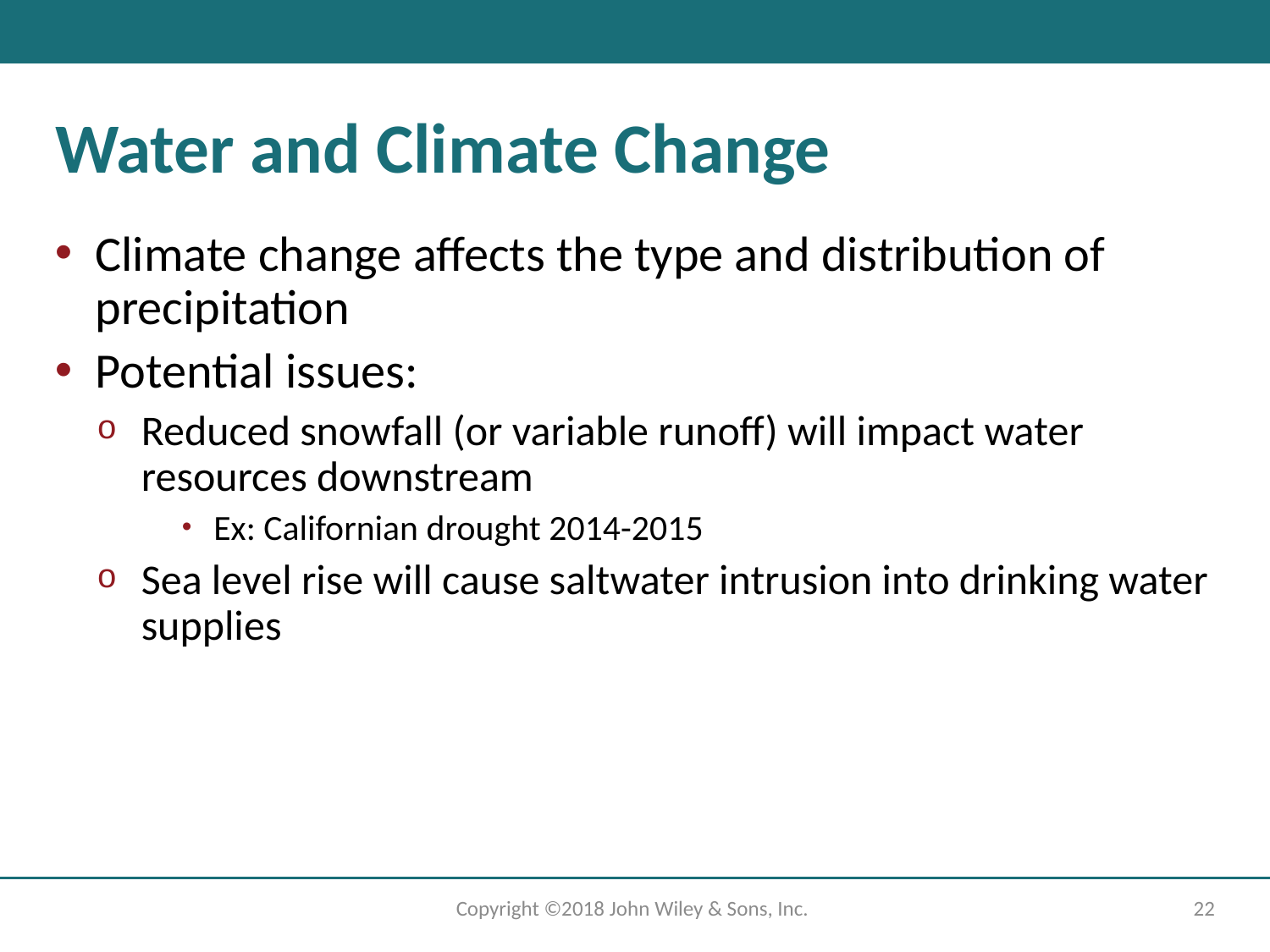

# Water and Climate Change
Climate change affects the type and distribution of precipitation
Potential issues:
Reduced snowfall (or variable runoff) will impact water resources downstream
Ex: Californian drought 2014-2015
Sea level rise will cause saltwater intrusion into drinking water supplies
Copyright ©2018 John Wiley & Sons, Inc.
22